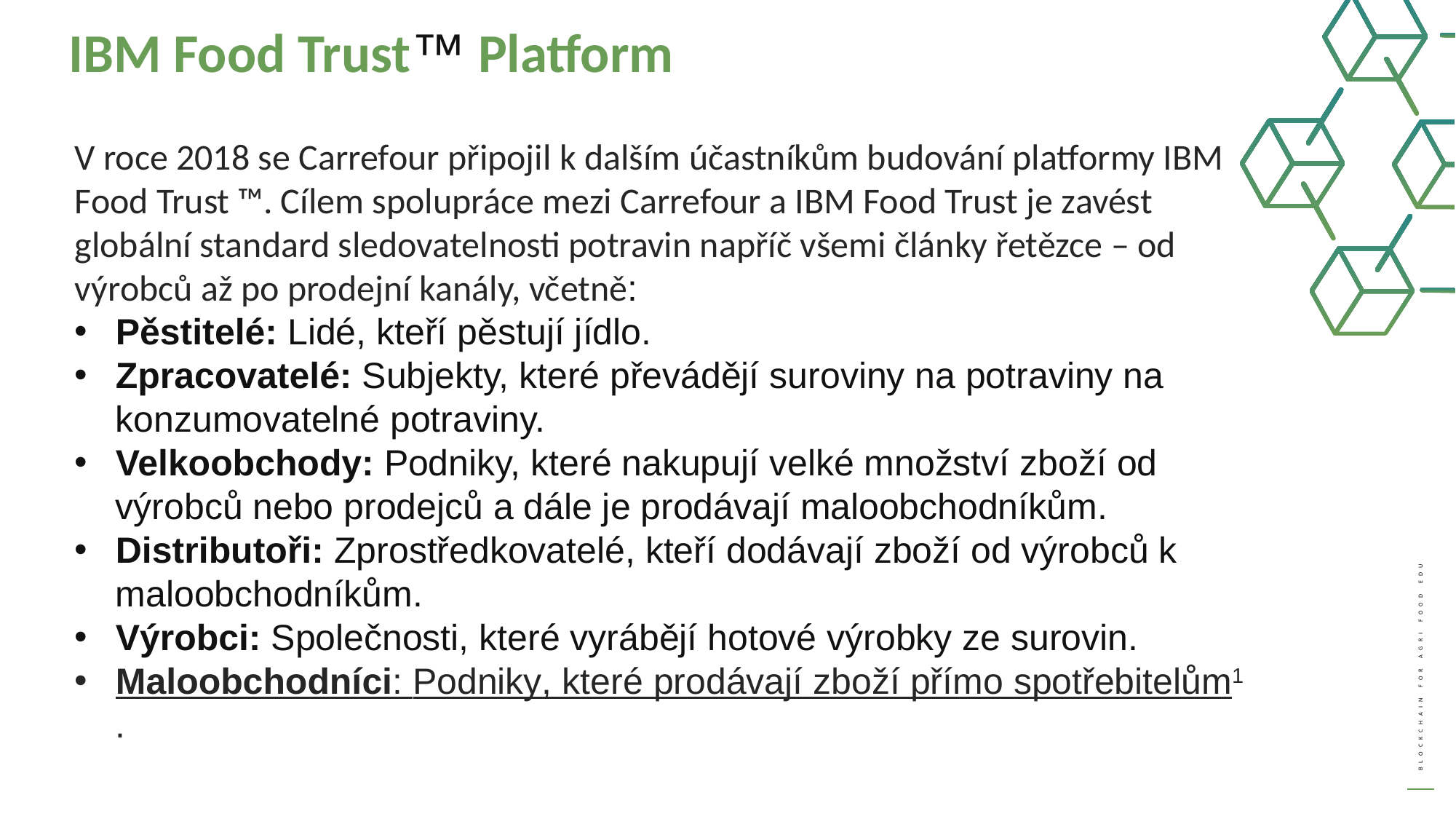

IBM Food Trust™ Platform
V roce 2018 se Carrefour připojil k dalším účastníkům budování platformy IBM Food Trust ™. Cílem spolupráce mezi Carrefour a IBM Food Trust je zavést globální standard sledovatelnosti potravin napříč všemi články řetězce – od výrobců až po prodejní kanály, včetně:
Pěstitelé: Lidé, kteří pěstují jídlo.
Zpracovatelé: Subjekty, které převádějí suroviny na potraviny na konzumovatelné potraviny.
Velkoobchody: Podniky, které nakupují velké množství zboží od výrobců nebo prodejců a dále je prodávají maloobchodníkům.
Distributoři: Zprostředkovatelé, kteří dodávají zboží od výrobců k maloobchodníkům.
Výrobci: Společnosti, které vyrábějí hotové výrobky ze surovin.
Maloobchodníci: Podniky, které prodávají zboží přímo spotřebitelům1.